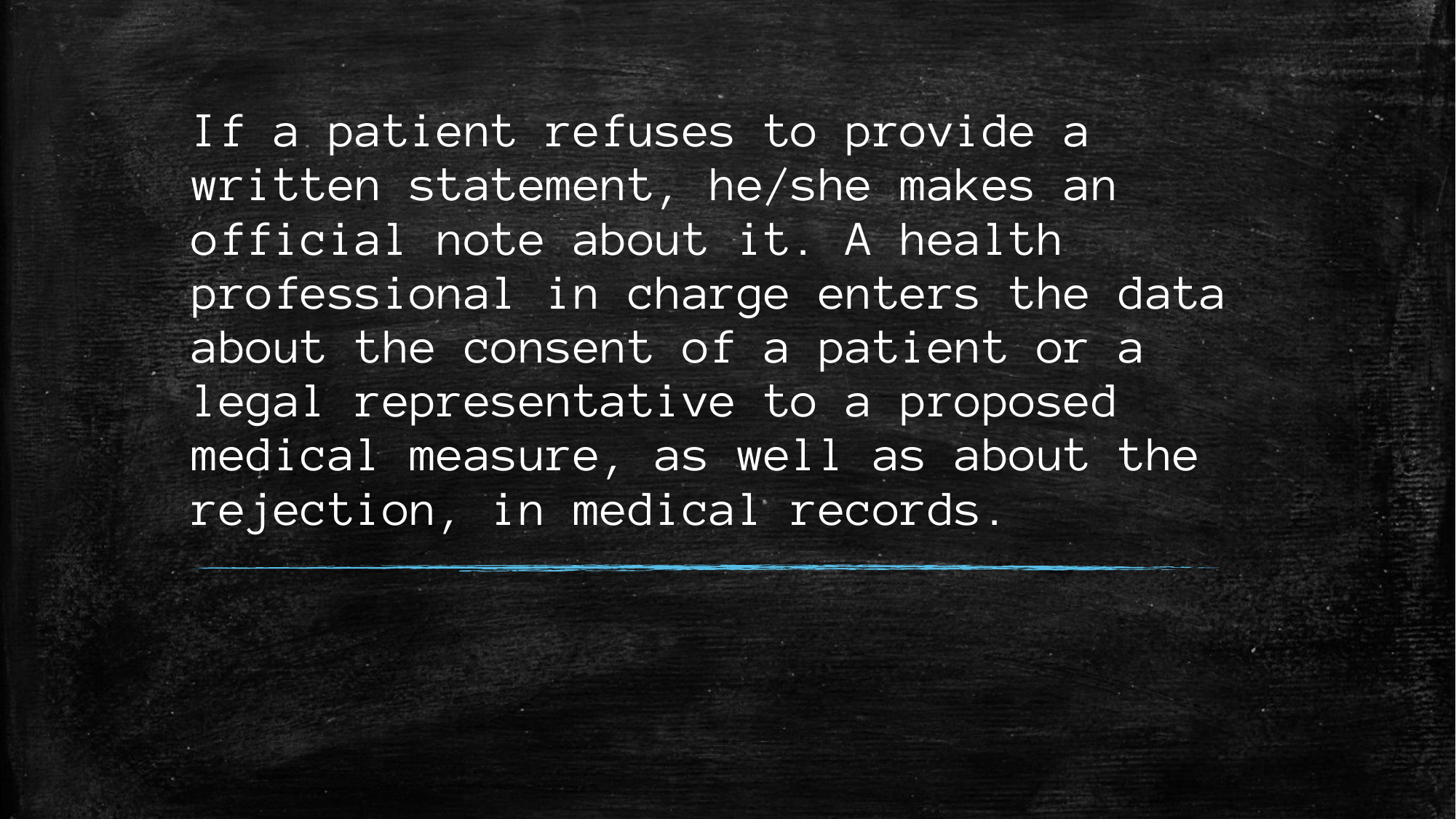

# If a patient refuses to provide a written statement, he/she makes an official note about it. A health professional in charge enters the data about the consent of a patient or a legal representative to a proposed medical measure, as well as about the rejection, in medical records.